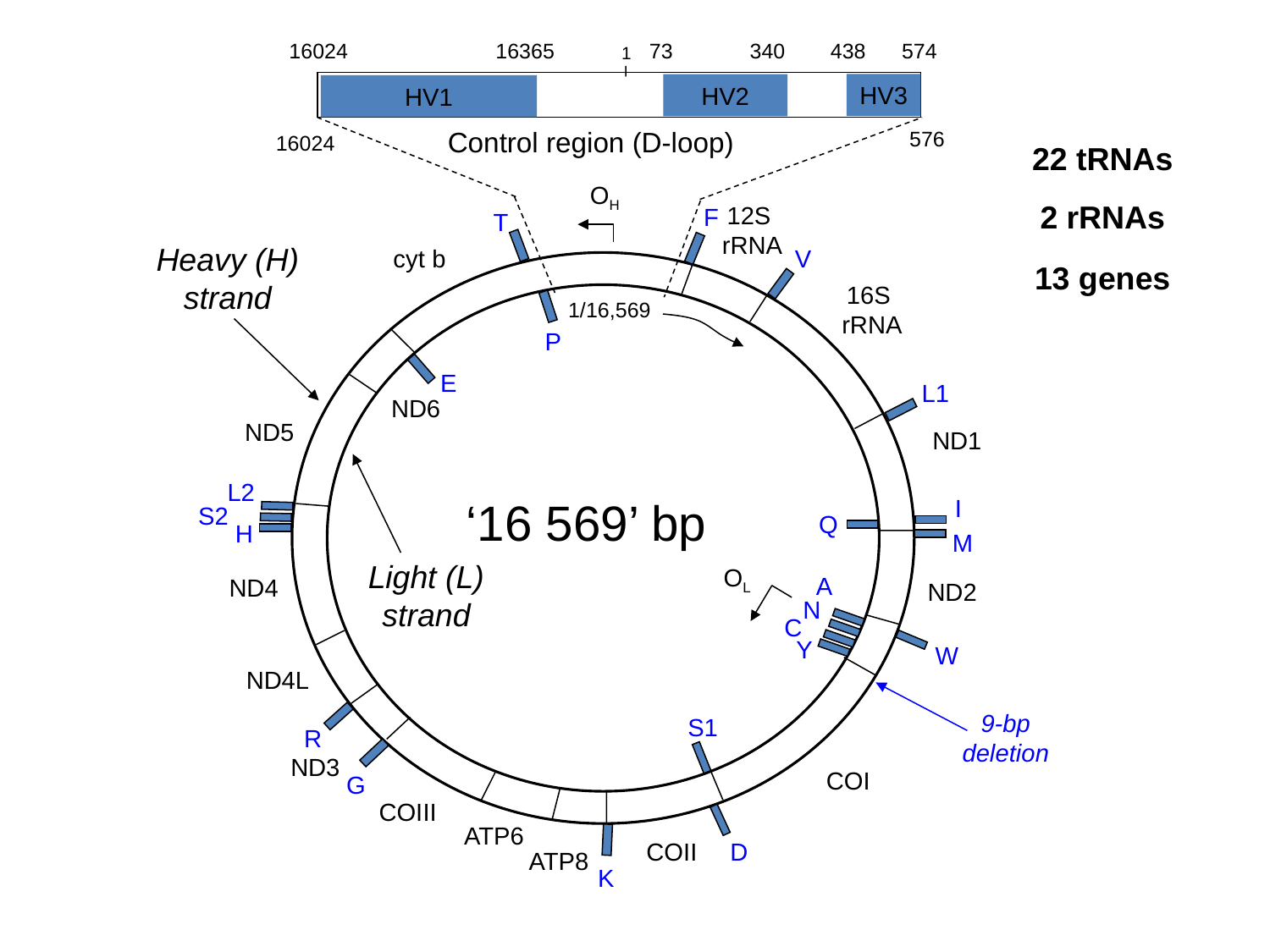

16024
16365
73
340
1

HV2
HV1

Control region (D-loop)
576
16024
22 tRNAs
OH
2 rRNAs
12S
rRNA
F

T

V
cyt b
13 genes

16S
rRNA
1/16,569

P

E
L1

ND6

ND5

ND1
L2
‘16 569’ bp
I

S2

Q

H

M

OL
A
ND4
ND2
N

C

Y

W

ND4L

9-bp deletion
S1
R

ND3
COI
G

COIII

ATP6

COII
D
ATP8
K
438
574
HV3
Heavy (H) strand

Light (L) strand